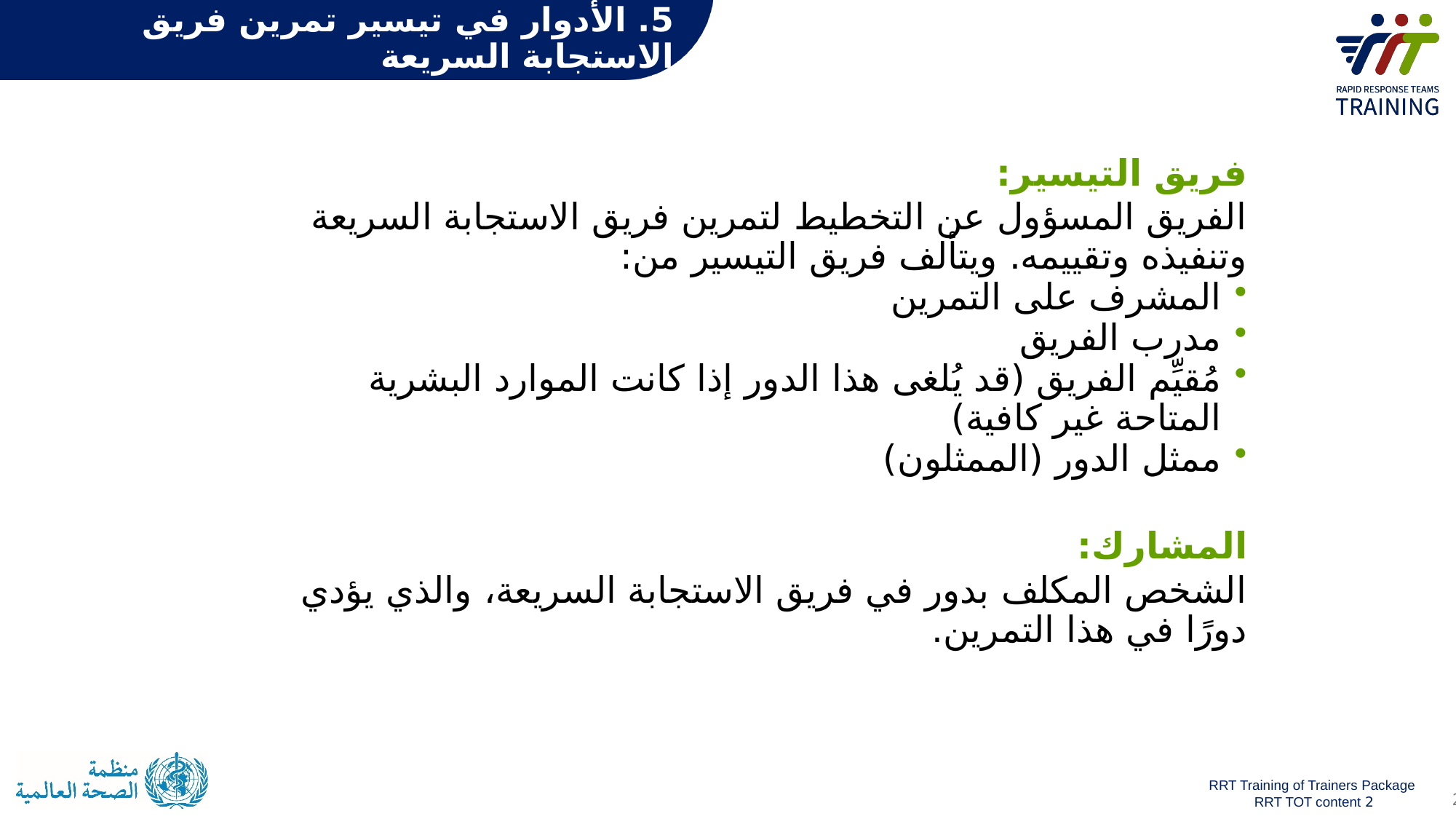

# 5. الأدوار في تيسير تمرين فريق الاستجابة السريعة
فريق التيسير:
الفريق المسؤول عن التخطيط لتمرين فريق الاستجابة السريعة وتنفيذه وتقييمه. ويتألف فريق التيسير من:
المشرف على التمرين
مدرب الفريق
مُقيِّم الفريق (قد يُلغى هذا الدور إذا كانت الموارد البشرية المتاحة غير كافية)
ممثل الدور (الممثلون)

المشارك:
الشخص المكلف بدور في فريق الاستجابة السريعة، والذي يؤدي دورًا في هذا التمرين.